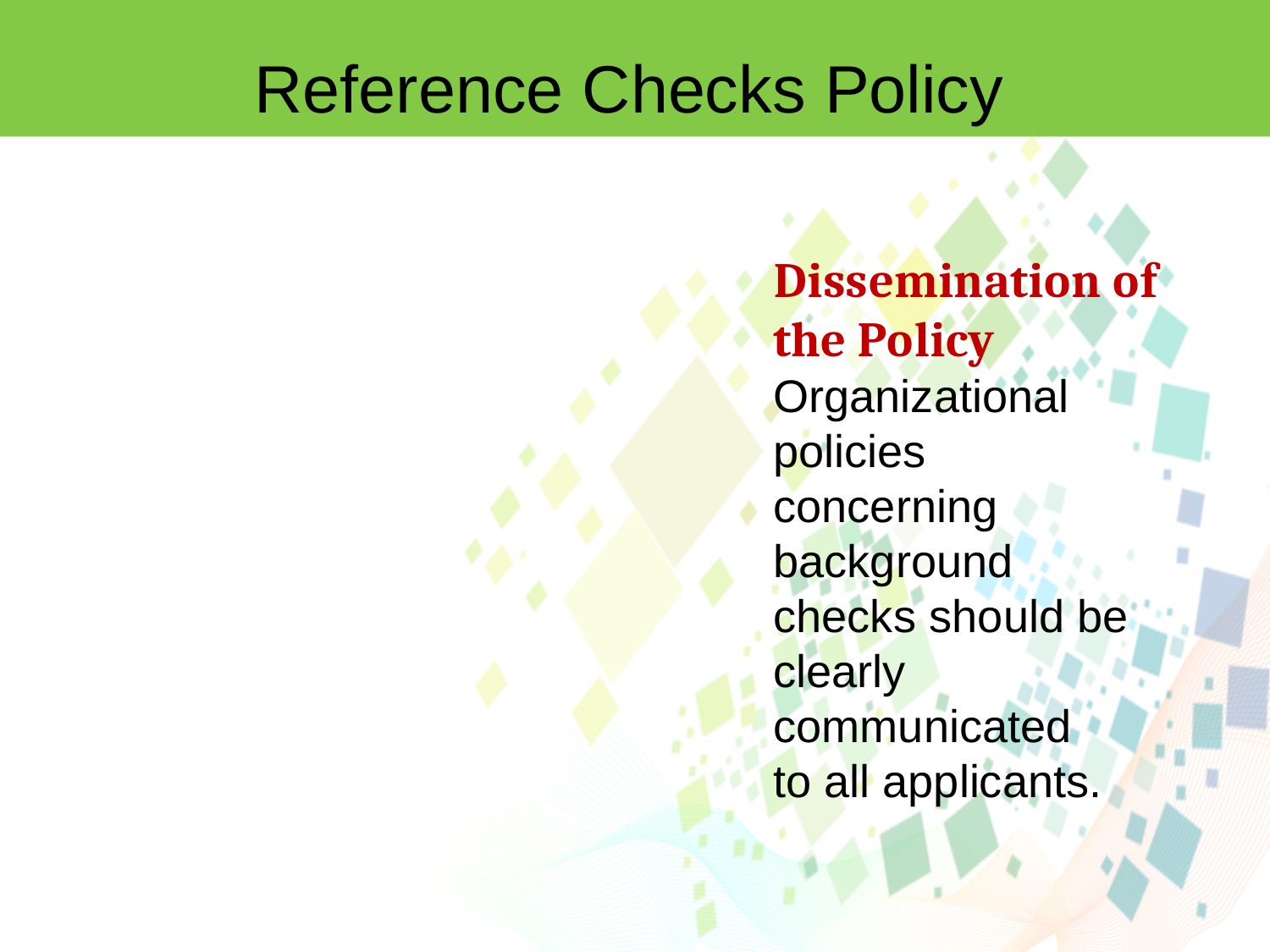

Reference Checks Policy
Dissemination of the Policy
Organizational policies concerning background checks should be clearly communicated
to all applicants.